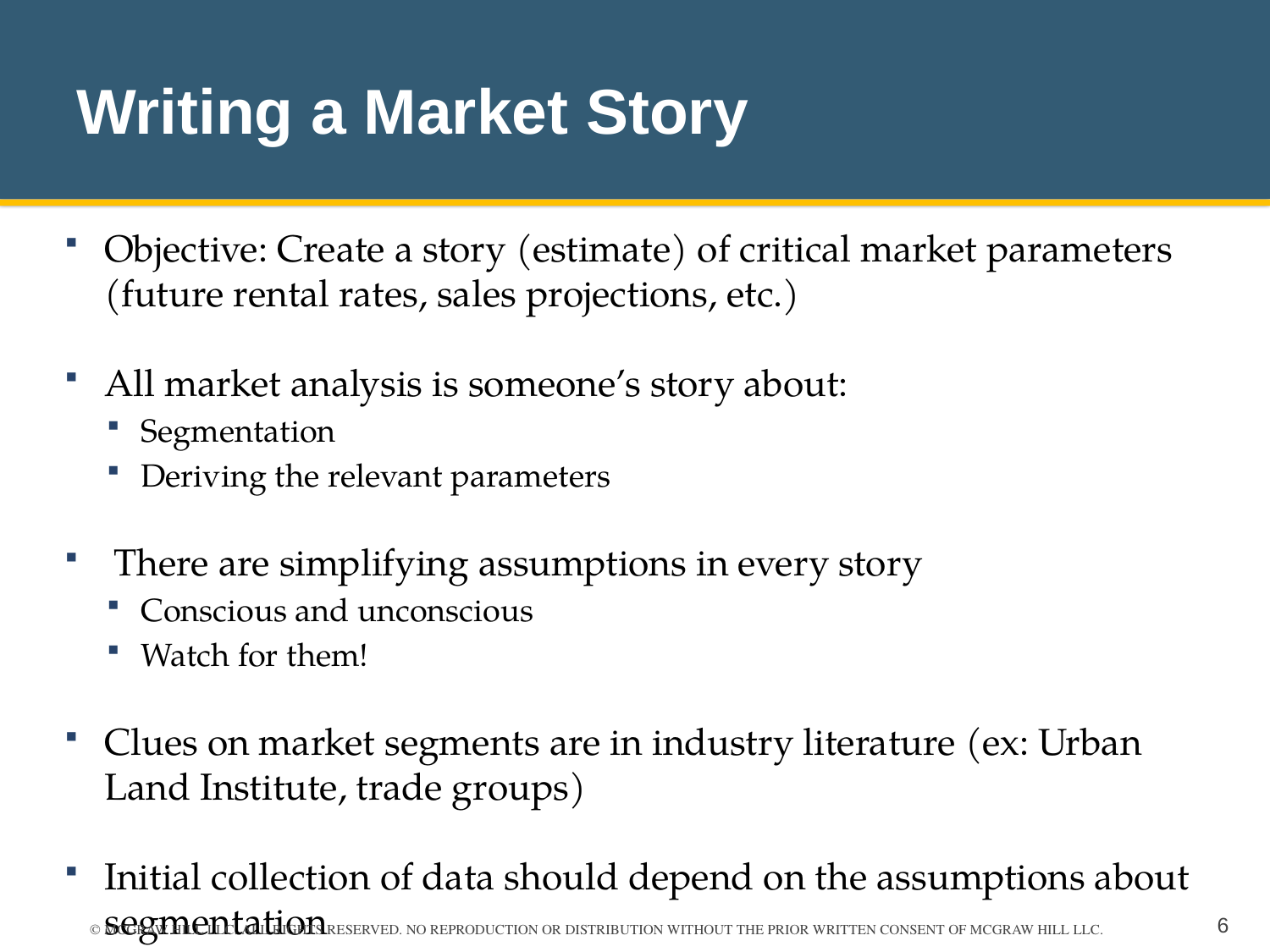

# Writing a Market Story
Objective: Create a story (estimate) of critical market parameters (future rental rates, sales projections, etc.)

All market analysis is someone’s story about:
Segmentation
Deriving the relevant parameters

 There are simplifying assumptions in every story
Conscious and unconscious
Watch for them!

Clues on market segments are in industry literature (ex: Urban Land Institute, trade groups)

Initial collection of data should depend on the assumptions about segmentation

© MCGRAW HILL LLC. ALL RIGHTS RESERVED. NO REPRODUCTION OR DISTRIBUTION WITHOUT THE PRIOR WRITTEN CONSENT OF MCGRAW HILL LLC.
6